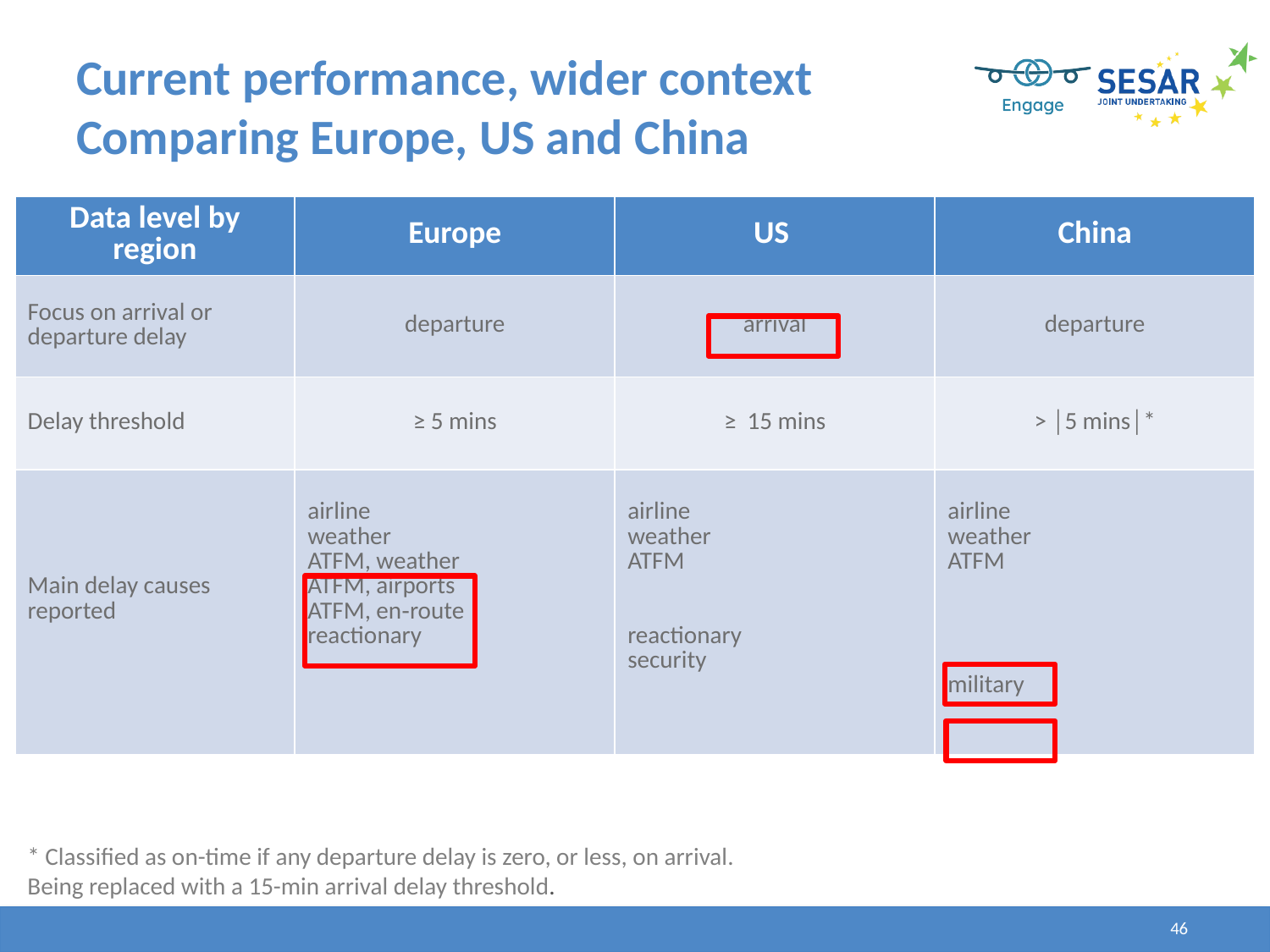

# Current performance, wider context Comparing Europe, US and China
| Data level by region | Europe | US | China |
| --- | --- | --- | --- |
| Focus on arrival or departure delay | departure | arrival | departure |
| Delay threshold | ≥ 5 mins | ≥ 15 mins | > │5 mins│\* |
| Main delay causes reported | airline weather ATFM, weather ATFM, airports ATFM, en‐route reactionary | airline weather ATFM reactionary security | airline weather ATFM   military |

* Classified as on-time if any departure delay is zero, or less, on arrival.
Being replaced with a 15-min arrival delay threshold.

46